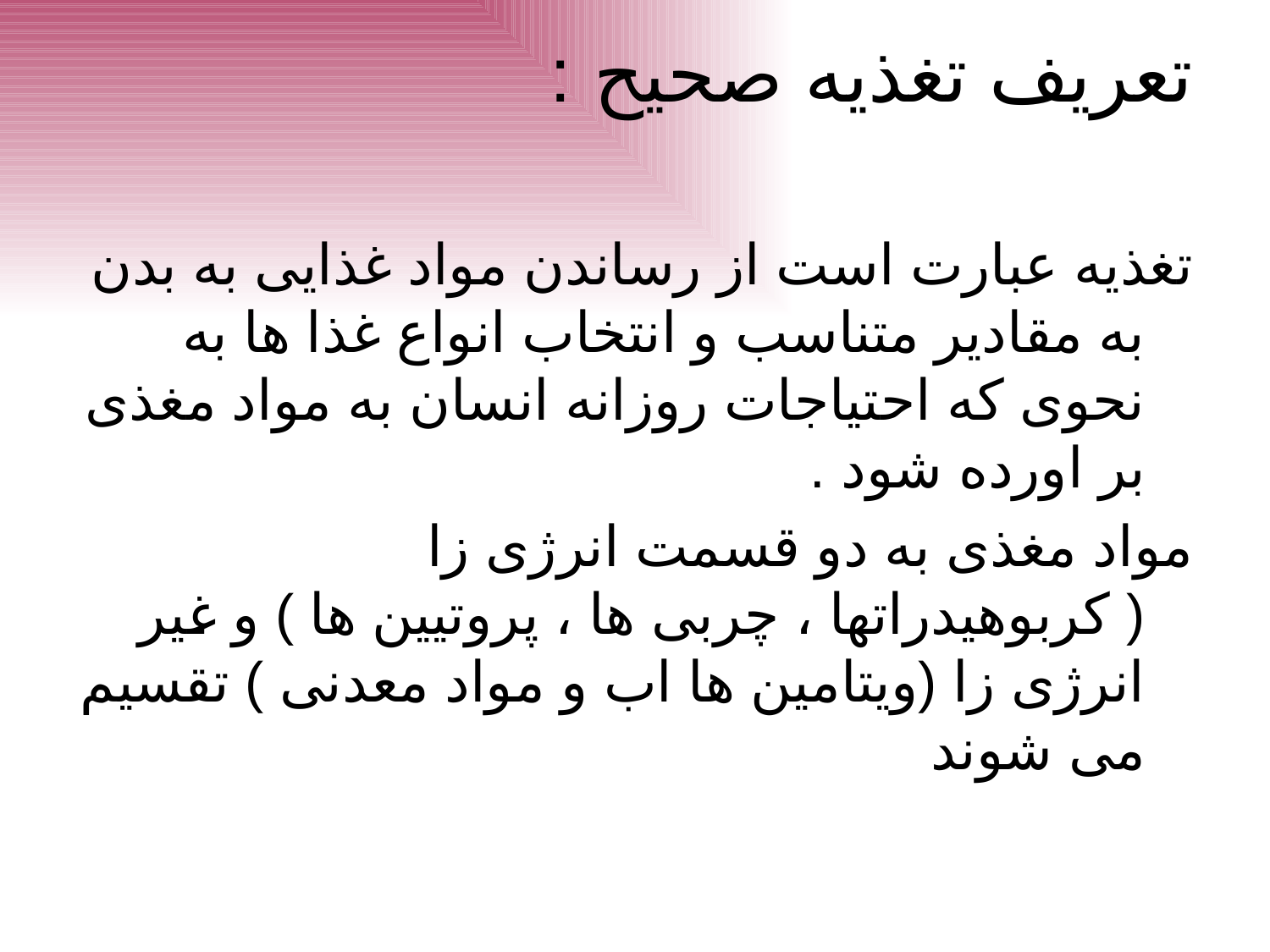

تعریف تغذیه صحیح :
تغذیه عبارت است از رساندن مواد غذایی به بدن به مقادیر متناسب و انتخاب انواع غذا ها به نحوی که احتیاجات روزانه انسان به مواد مغذی بر اورده شود .
مواد مغذی به دو قسمت انرژی زا ( کربوهیدراتها ، چربی ها ، پروتیین ها ) و غیر انرژی زا (ویتامین ها اب و مواد معدنی ) تقسیم می شوند